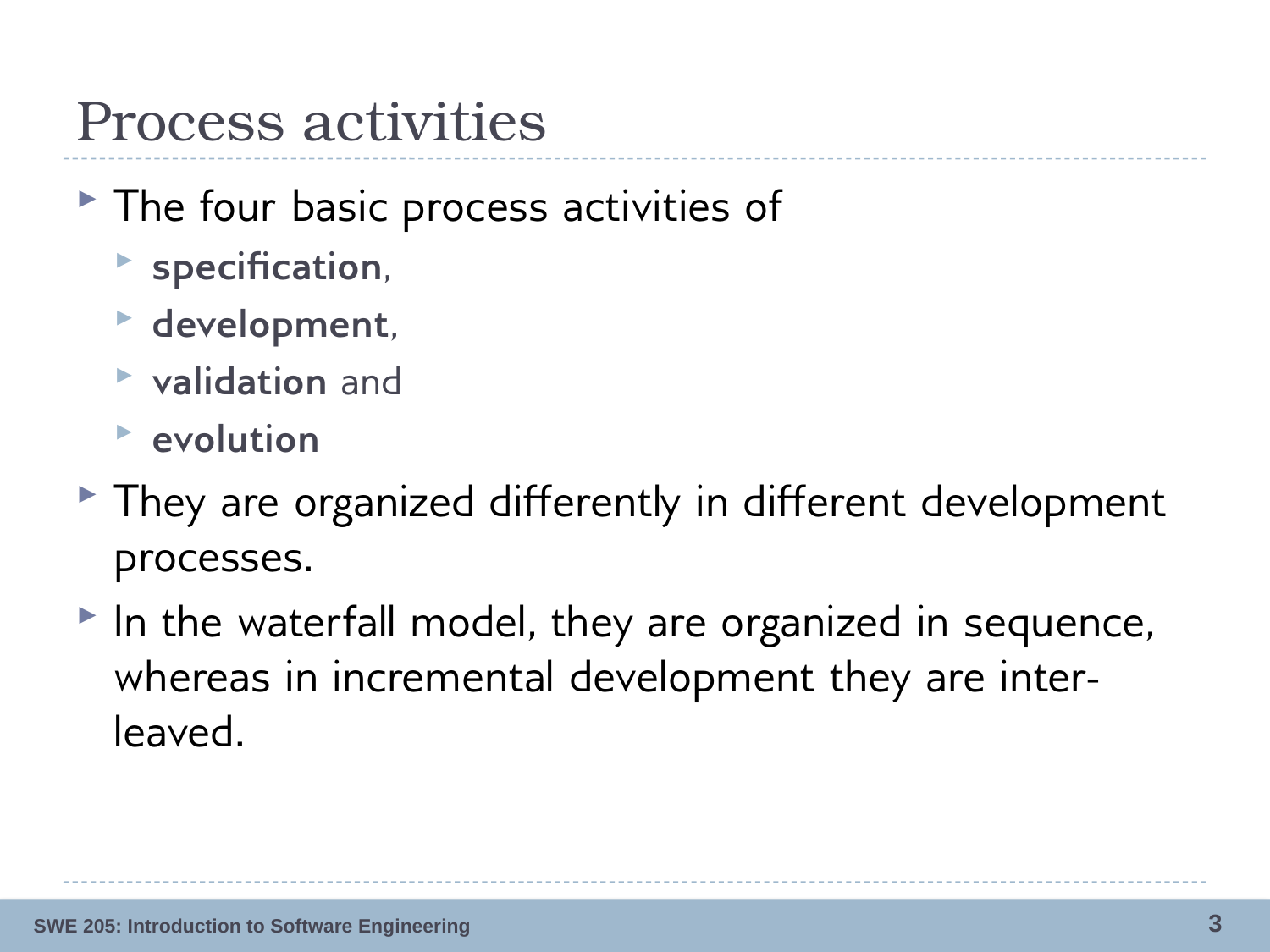

# Process activities
The four basic process activities of
specification,
development,
validation and
evolution
They are organized differently in different development processes.
In the waterfall model, they are organized in sequence, whereas in incremental development they are inter-leaved.

3